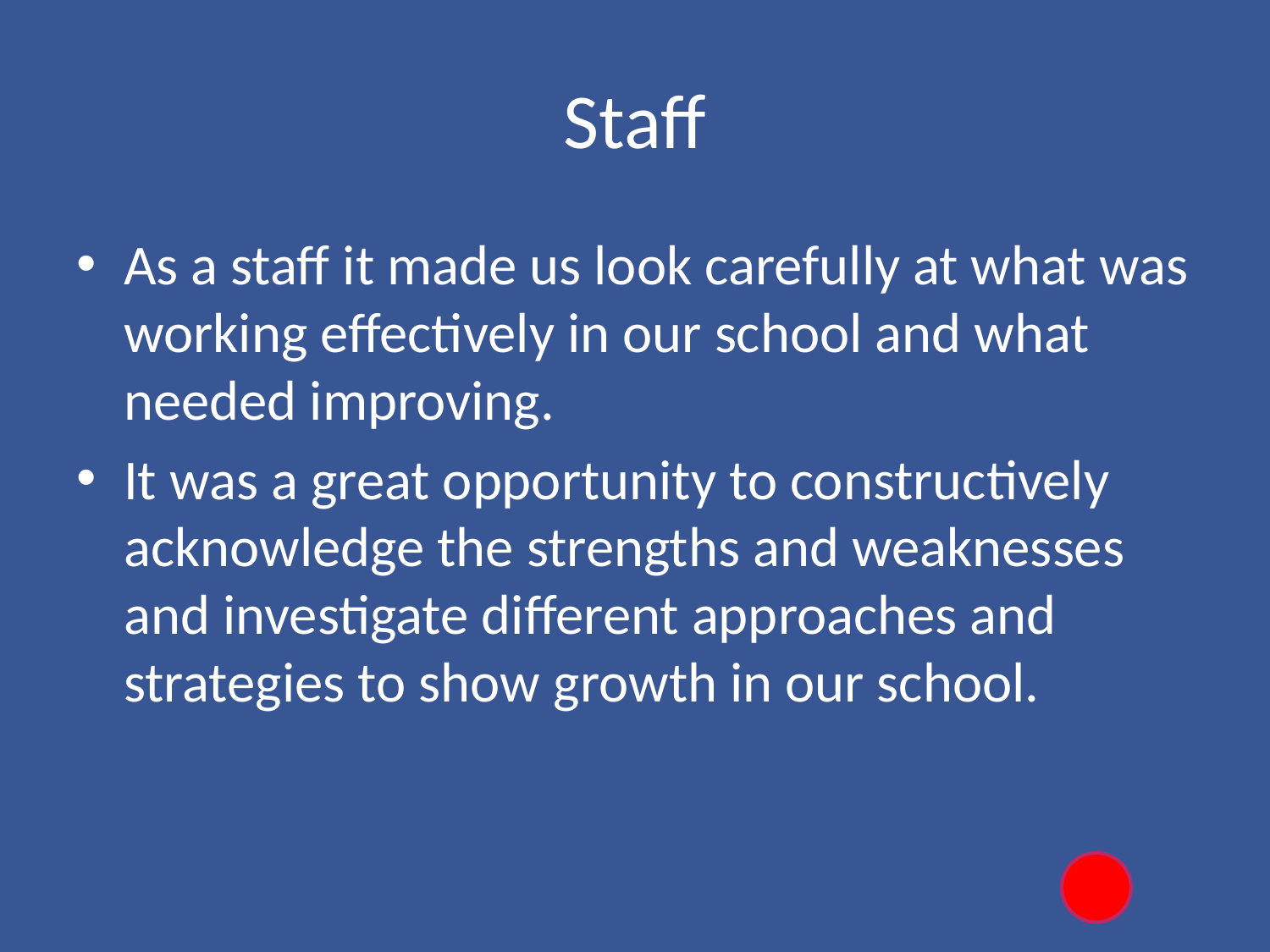

# Staff
As a staff it made us look carefully at what was working effectively in our school and what needed improving.
It was a great opportunity to constructively acknowledge the strengths and weaknesses and investigate different approaches and strategies to show growth in our school.